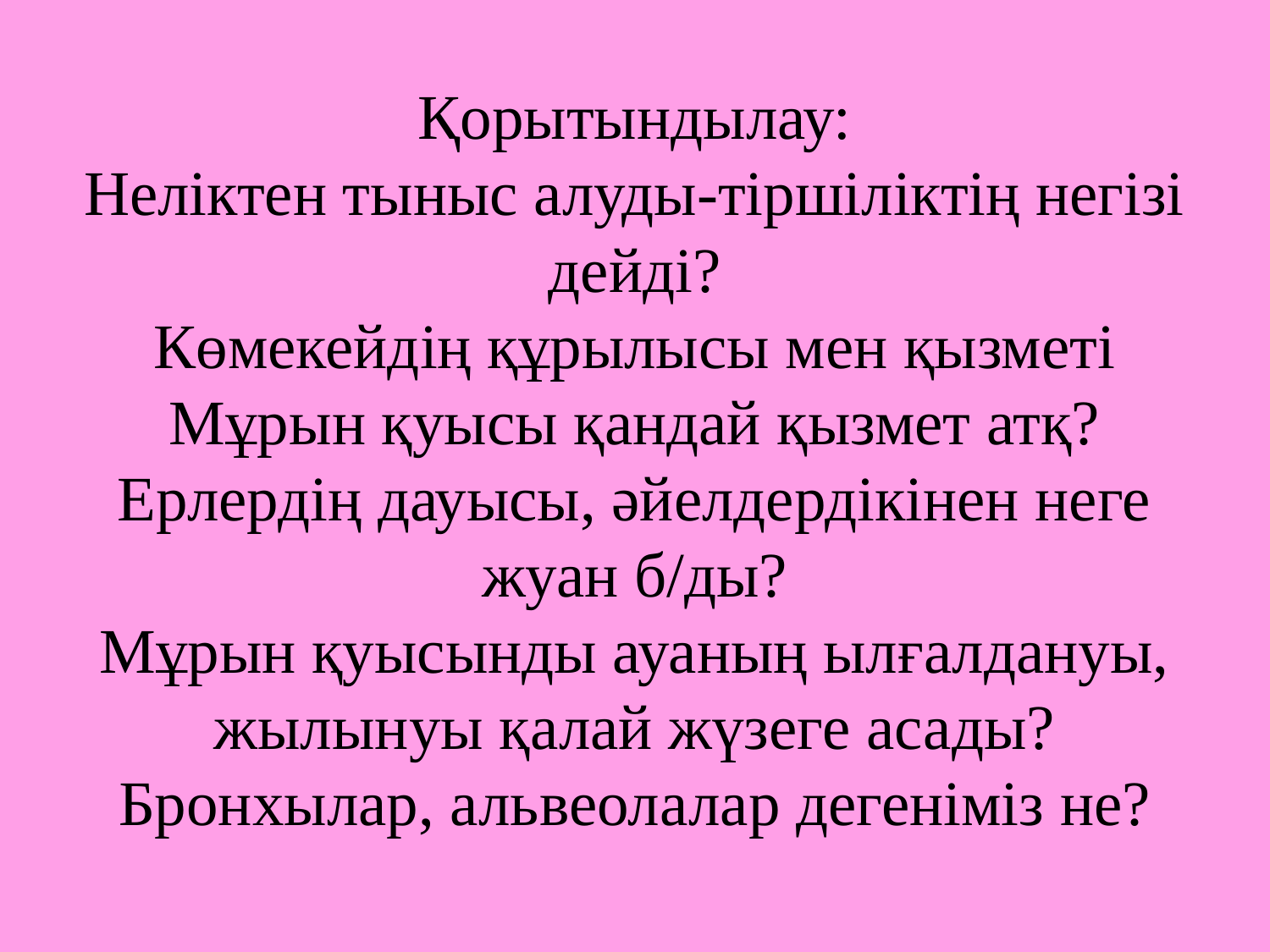

# Қорытындылау: Неліктен тыныс алуды-тіршіліктің негізі дейді? Көмекейдің құрылысы мен қызметі Мұрын қуысы қандай қызмет атқ? Ерлердің дауысы, әйелдердікінен неге жуан б/ды? Мұрын қуысынды ауаның ылғалдануы, жылынуы қалай жүзеге асады? Бронхылар, альвеолалар дегеніміз не?